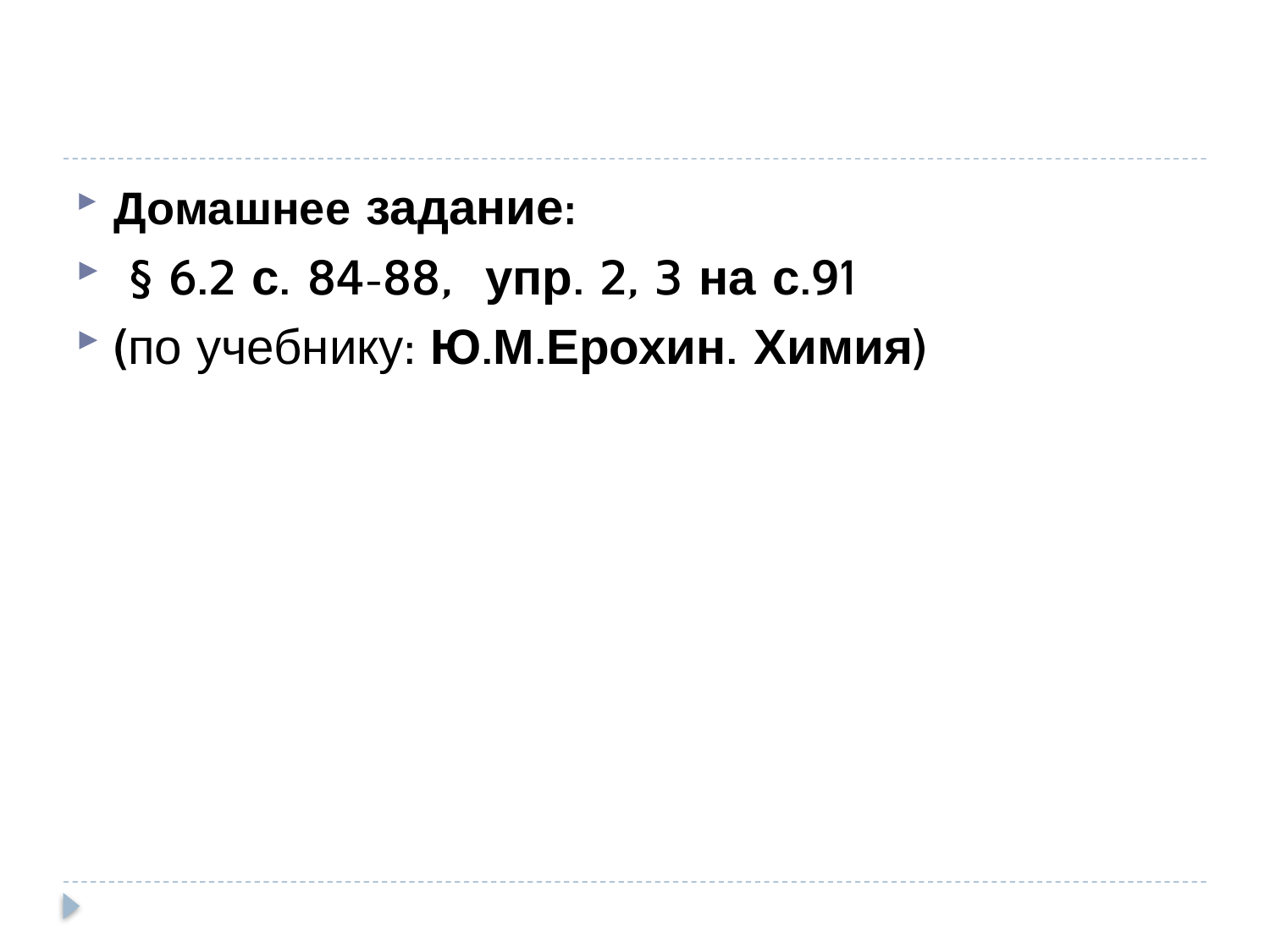

#
Домашнее задание:
 § 6.2 с. 84-88,  упр. 2, 3 на с.91
(по учебнику: Ю.М.Ерохин. Химия)